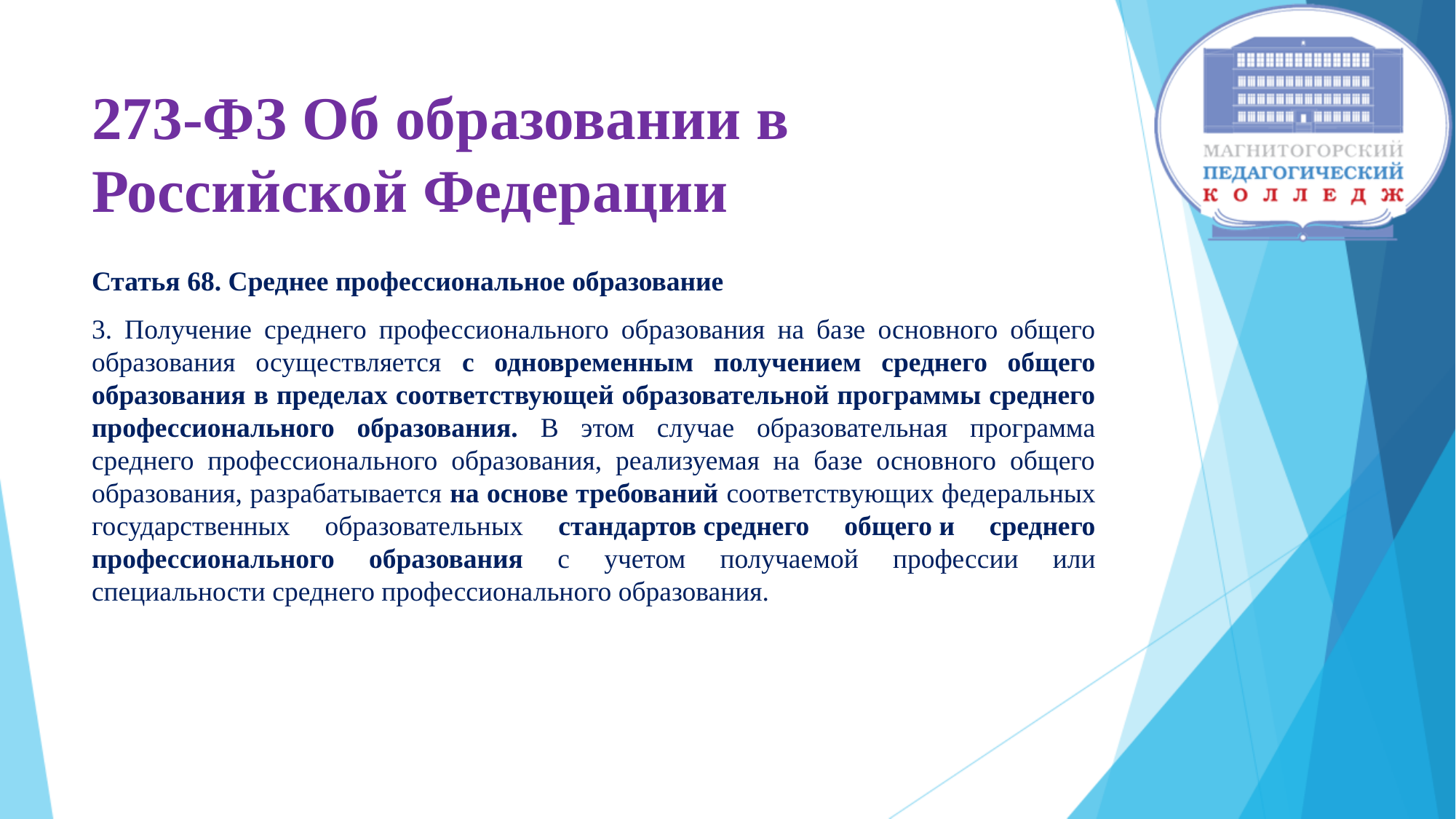

# 273-ФЗ Об образовании в Российской Федерации
Статья 68. Среднее профессиональное образование
3. Получение среднего профессионального образования на базе основного общего образования осуществляется с одновременным получением среднего общего образования в пределах соответствующей образовательной программы среднего профессионального образования. В этом случае образовательная программа среднего профессионального образования, реализуемая на базе основного общего образования, разрабатывается на основе требований соответствующих федеральных государственных образовательных стандартов среднего общего и среднего профессионального образования с учетом получаемой профессии или специальности среднего профессионального образования.